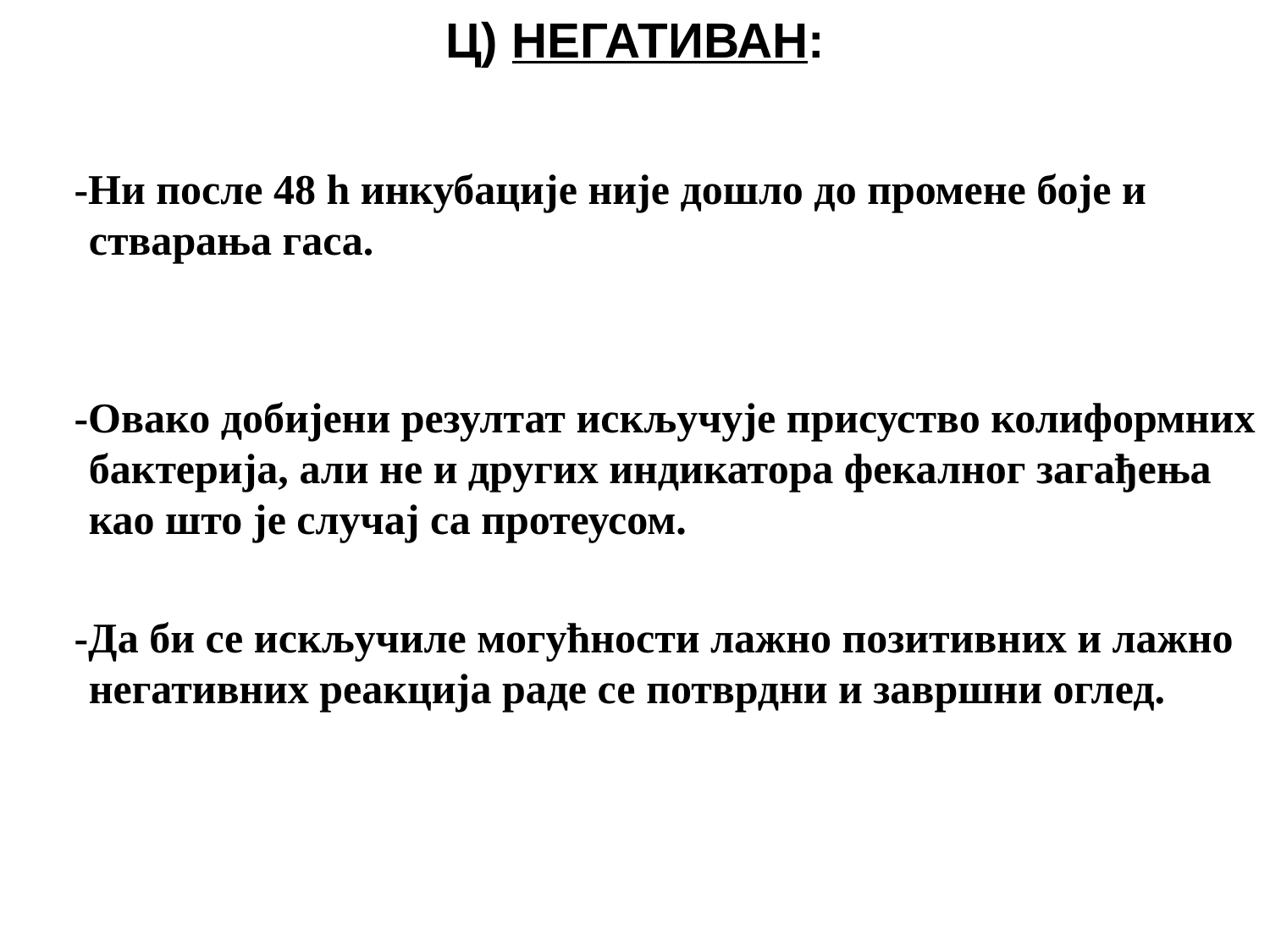

Ц) НЕГАТИВАН:

    -Ни после 48 h инкубације није дошло до промене боје и стварања гаса.

    -Овако добијени резултат искључује присуство колиформних бактерија, али не и других индикатора фекалног загађења као што је случај са протеусом.

    -Да би се искључиле могућности лажно позитивних и лажно негативних реакција раде се потврдни и завршни оглед.